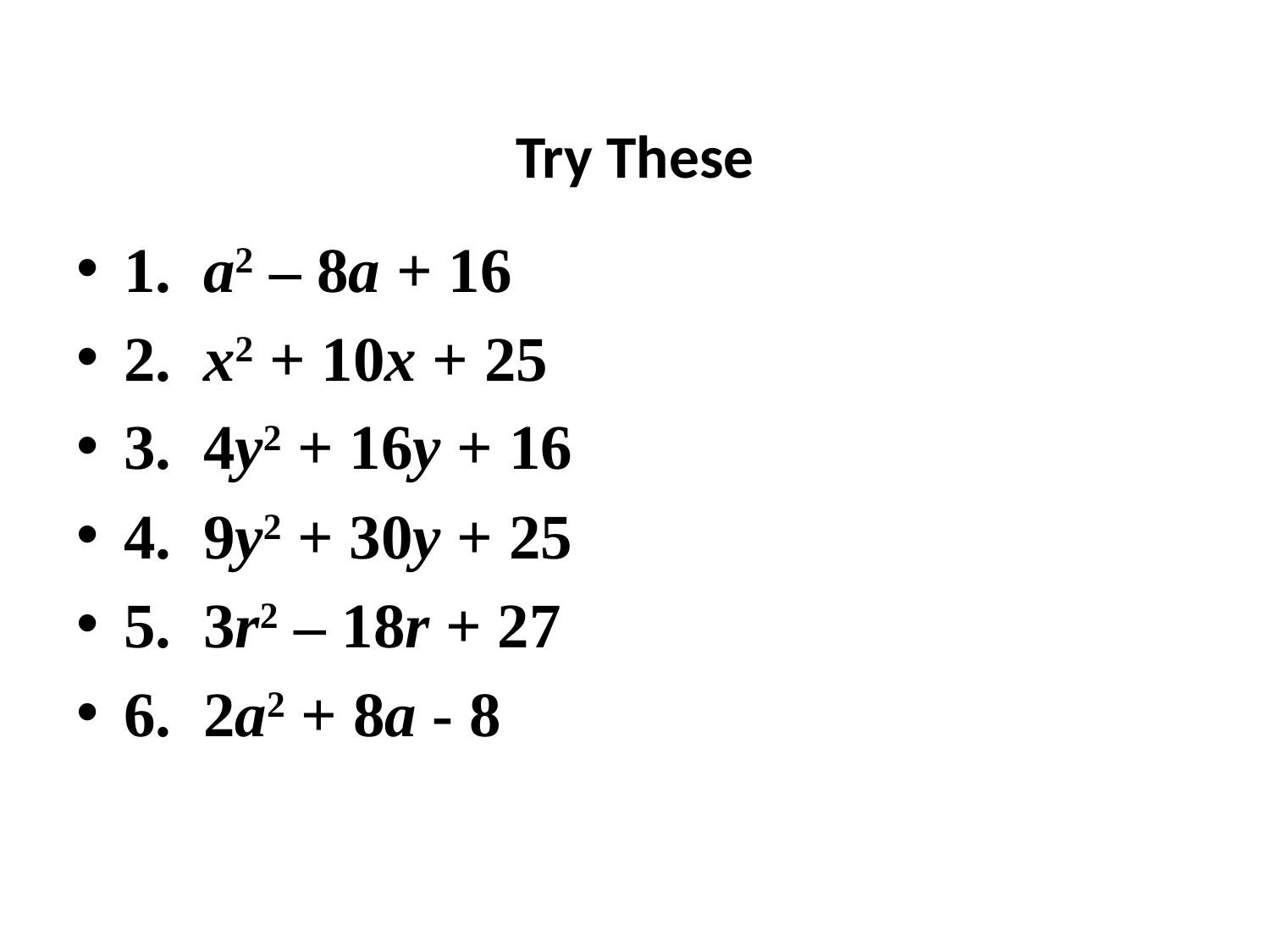

# Try These
1.  a2 – 8a + 16
2.  x2 + 10x + 25
3.  4y2 + 16y + 16
4.  9y2 + 30y + 25
5.  3r2 – 18r + 27
6.  2a2 + 8a - 8